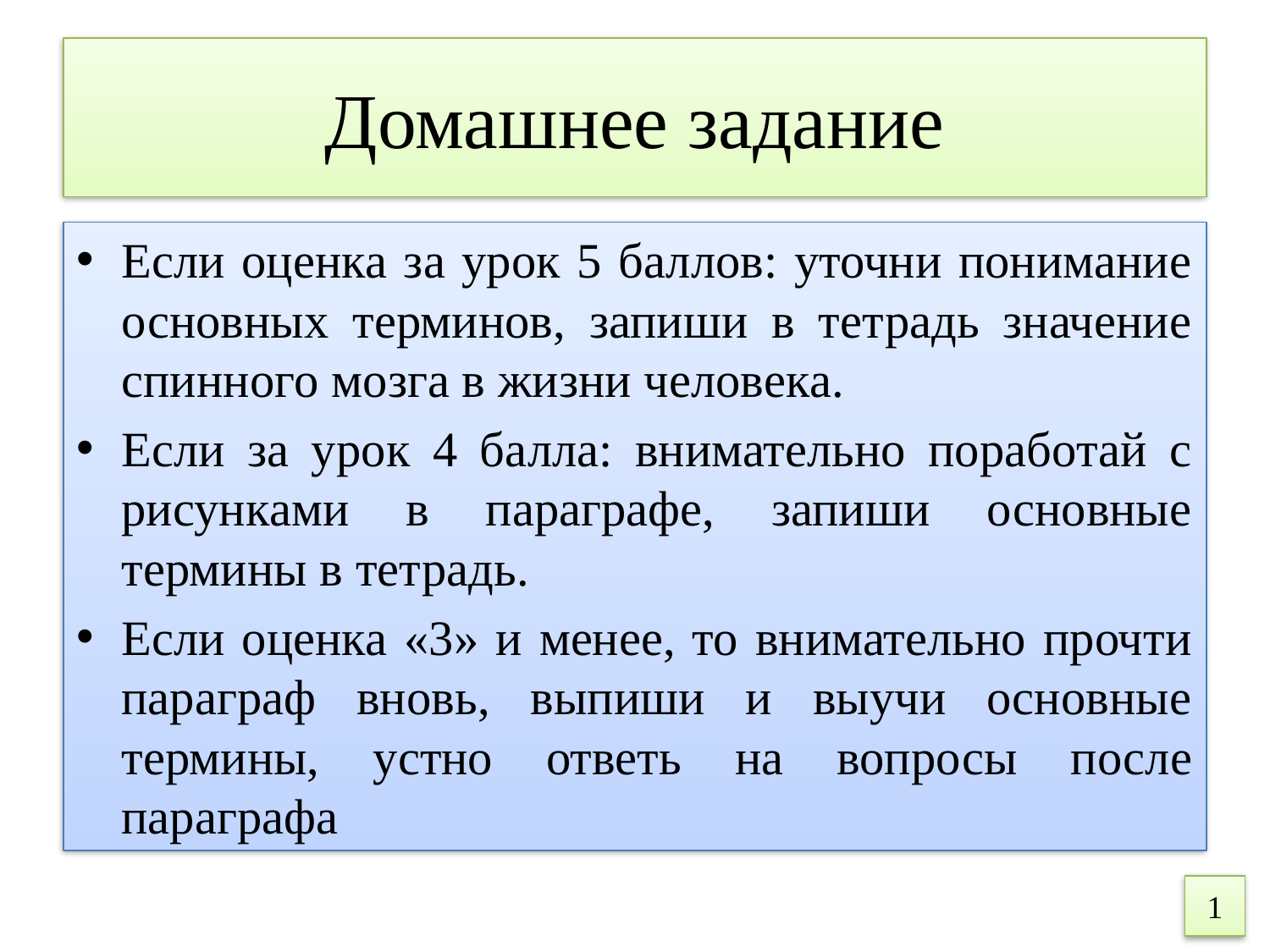

# Домашнее задание
Если оценка за урок 5 баллов: уточни понимание основных терминов, запиши в тетрадь значение спинного мозга в жизни человека.
Если за урок 4 балла: внимательно поработай с рисунками в параграфе, запиши основные термины в тетрадь.
Если оценка «3» и менее, то внимательно прочти параграф вновь, выпиши и выучи основные термины, устно ответь на вопросы после параграфа
1